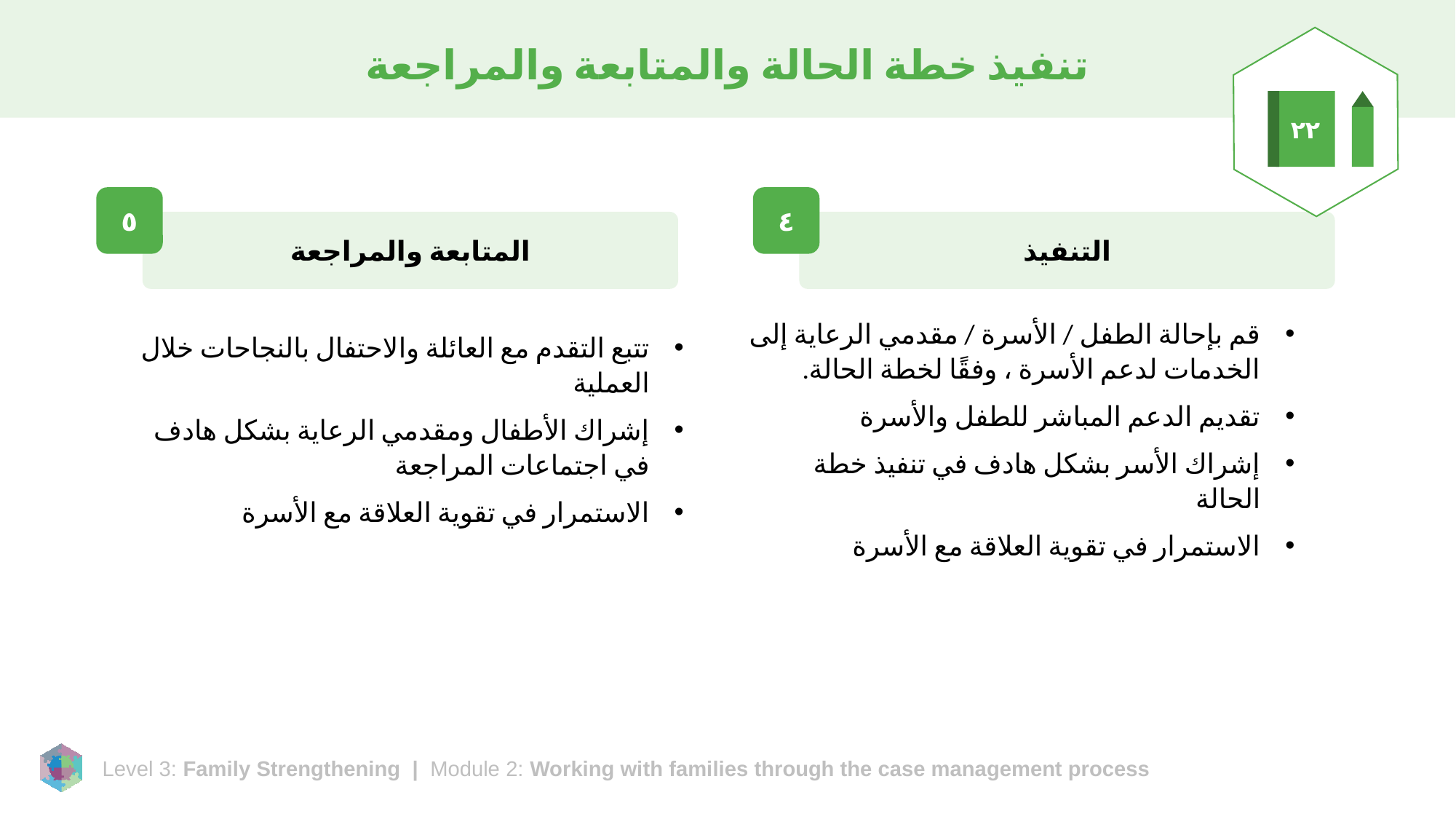

# تنفيذ خطة الحالة والمتابعة والمراجعة

٢٢

٥
٤
المتابعة والمراجعة
التنفيذ
قم بإحالة الطفل / الأسرة / مقدمي الرعاية إلى الخدمات لدعم الأسرة ، وفقًا لخطة الحالة.
تقديم الدعم المباشر للطفل والأسرة
إشراك الأسر بشكل هادف في تنفيذ خطة الحالة
الاستمرار في تقوية العلاقة مع الأسرة
تتبع التقدم مع العائلة والاحتفال بالنجاحات خلال العملية
إشراك الأطفال ومقدمي الرعاية بشكل هادف في اجتماعات المراجعة
الاستمرار في تقوية العلاقة مع الأسرة